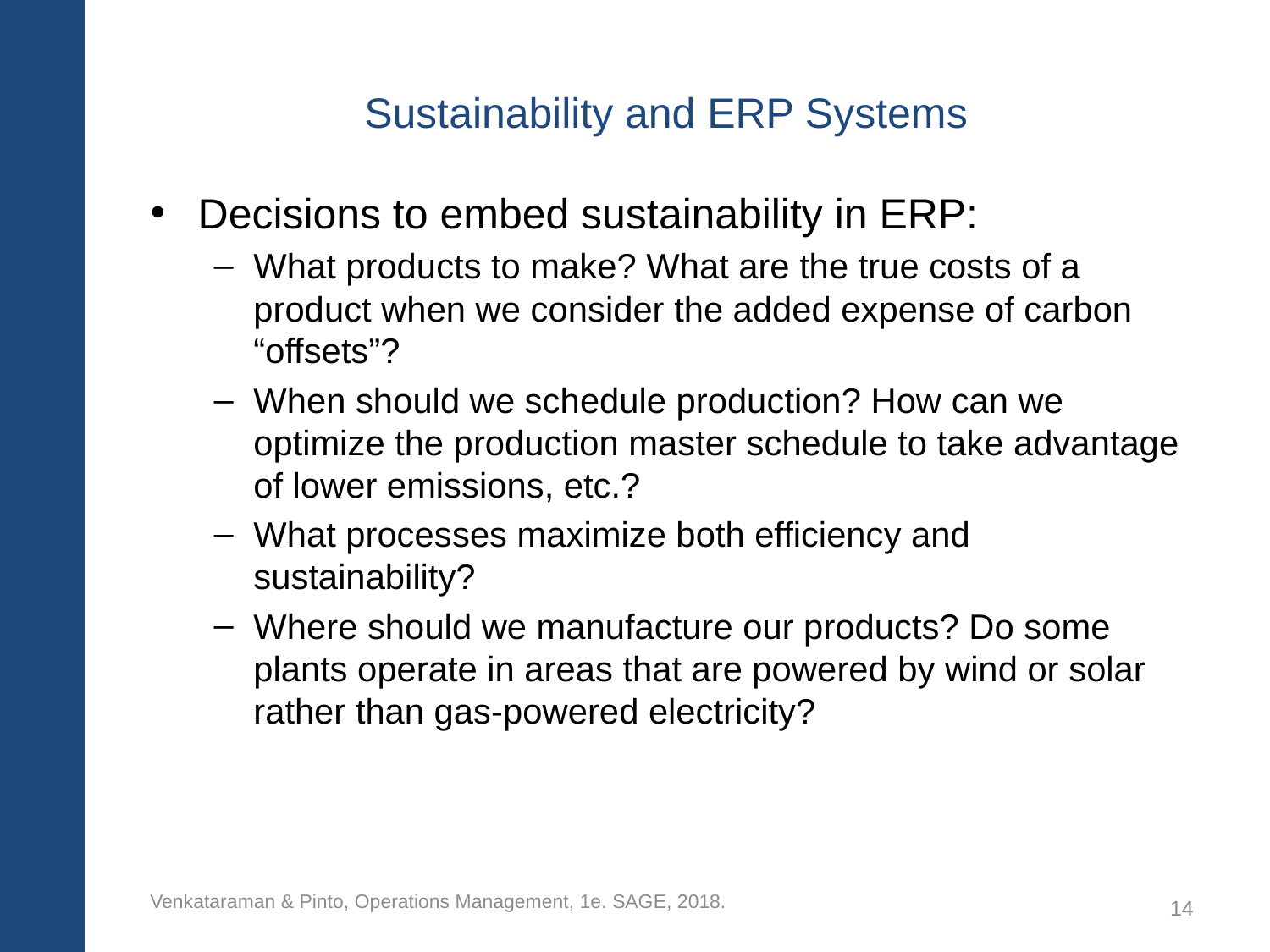

# Sustainability and ERP Systems
Decisions to embed sustainability in ERP:
What products to make? What are the true costs of a product when we consider the added expense of carbon “offsets”?
When should we schedule production? How can we optimize the production master schedule to take advantage of lower emissions, etc.?
What processes maximize both efficiency and sustainability?
Where should we manufacture our products? Do some plants operate in areas that are powered by wind or solar rather than gas-powered electricity?
Venkataraman & Pinto, Operations Management, 1e. SAGE, 2018.
14